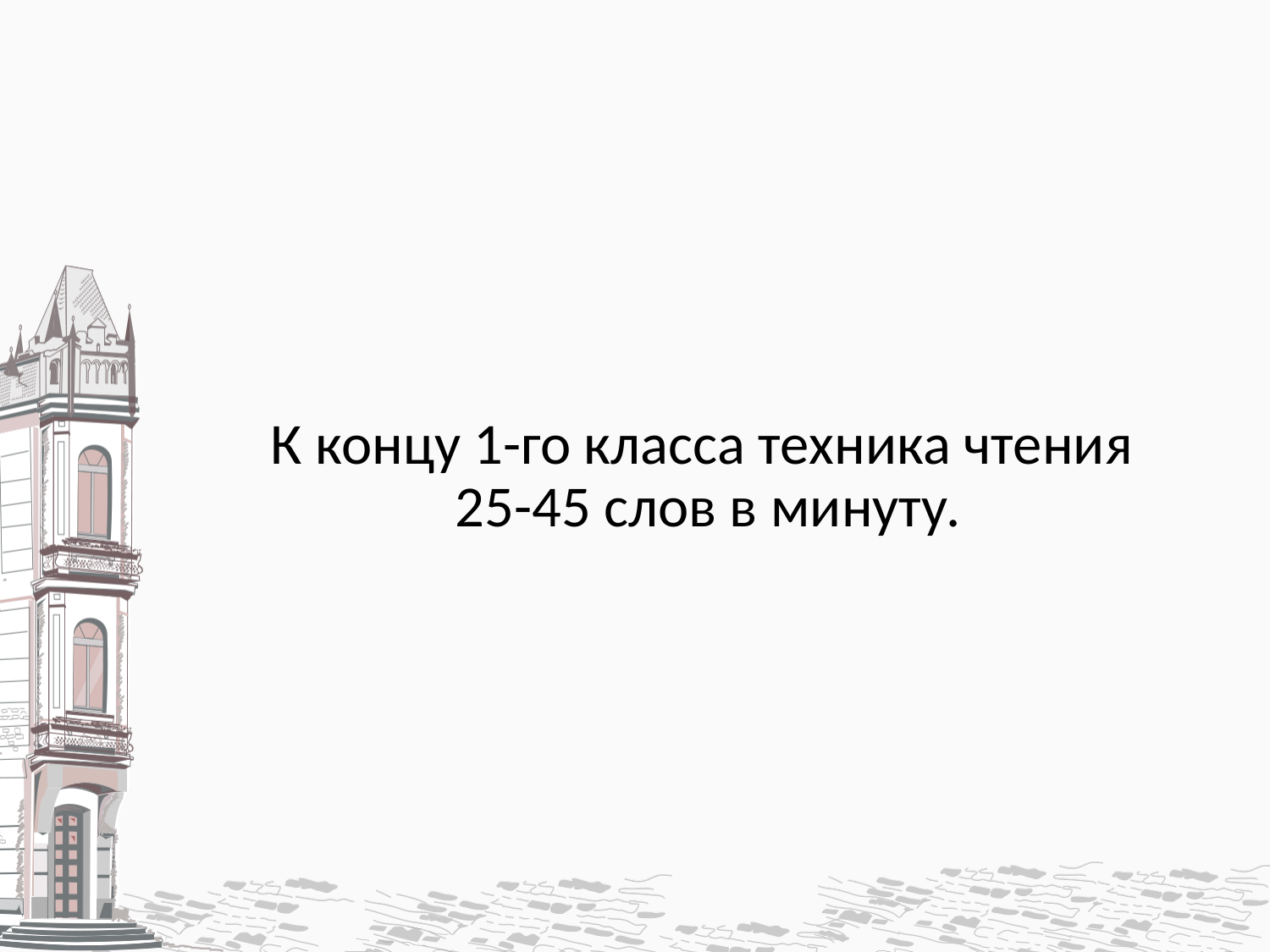

# К концу 1-го класса техника чтения 25-45 слов в минуту.